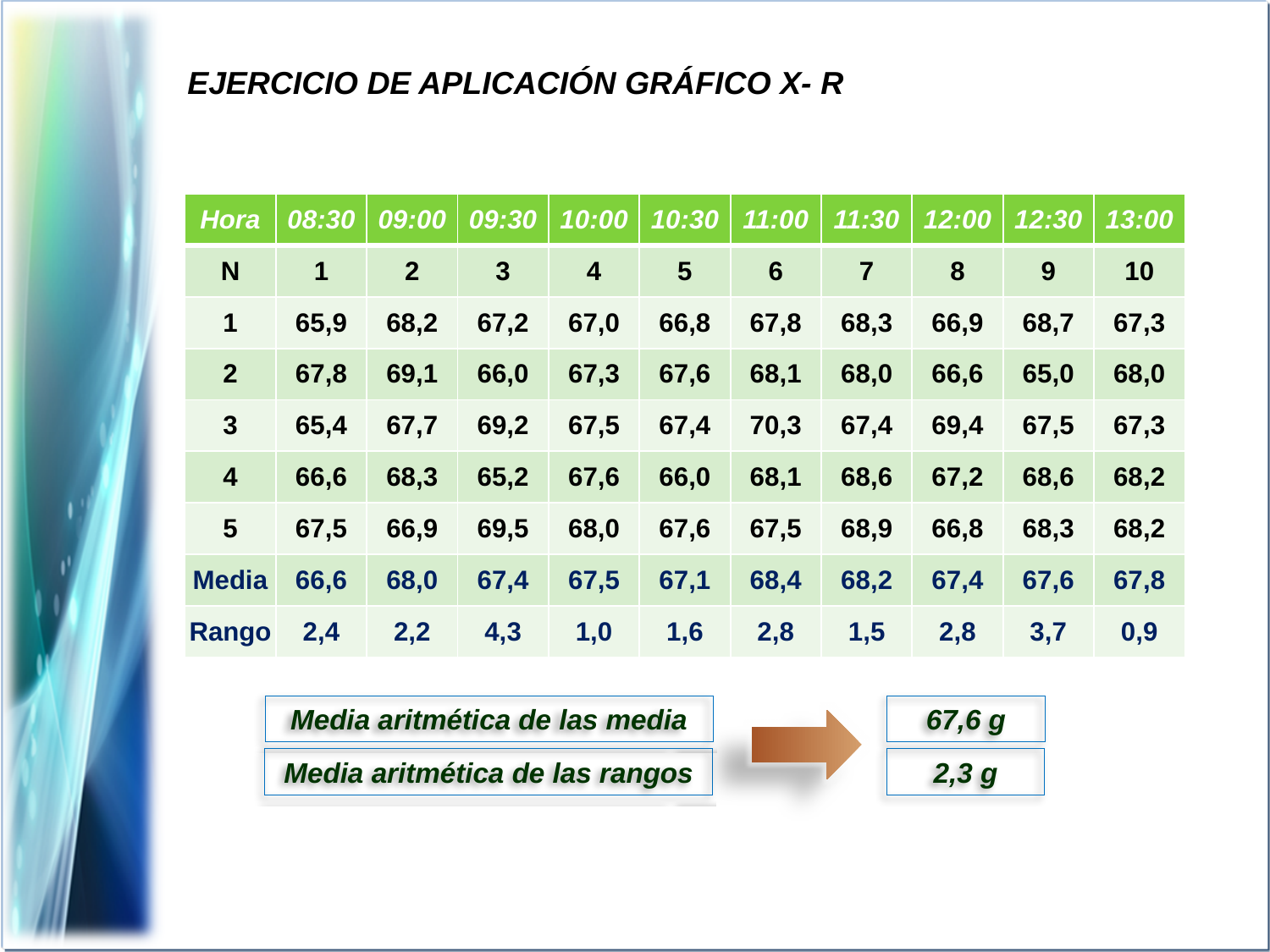

EJERCICIO DE APLICACIÓN GRÁFICO X- R
| Hora | 08:30 | 09:00 | 09:30 | 10:00 | 10:30 | 11:00 | 11:30 | 12:00 | 12:30 | 13:00 |
| --- | --- | --- | --- | --- | --- | --- | --- | --- | --- | --- |
| N | 1 | 2 | 3 | 4 | 5 | 6 | 7 | 8 | 9 | 10 |
| 1 | 65,9 | 68,2 | 67,2 | 67,0 | 66,8 | 67,8 | 68,3 | 66,9 | 68,7 | 67,3 |
| 2 | 67,8 | 69,1 | 66,0 | 67,3 | 67,6 | 68,1 | 68,0 | 66,6 | 65,0 | 68,0 |
| 3 | 65,4 | 67,7 | 69,2 | 67,5 | 67,4 | 70,3 | 67,4 | 69,4 | 67,5 | 67,3 |
| 4 | 66,6 | 68,3 | 65,2 | 67,6 | 66,0 | 68,1 | 68,6 | 67,2 | 68,6 | 68,2 |
| 5 | 67,5 | 66,9 | 69,5 | 68,0 | 67,6 | 67,5 | 68,9 | 66,8 | 68,3 | 68,2 |
| Media | 66,6 | 68,0 | 67,4 | 67,5 | 67,1 | 68,4 | 68,2 | 67,4 | 67,6 | 67,8 |
| Rango | 2,4 | 2,2 | 4,3 | 1,0 | 1,6 | 2,8 | 1,5 | 2,8 | 3,7 | 0,9 |

Media aritmética de las media
67,6 g
Media aritmética de las rangos
2,3 g